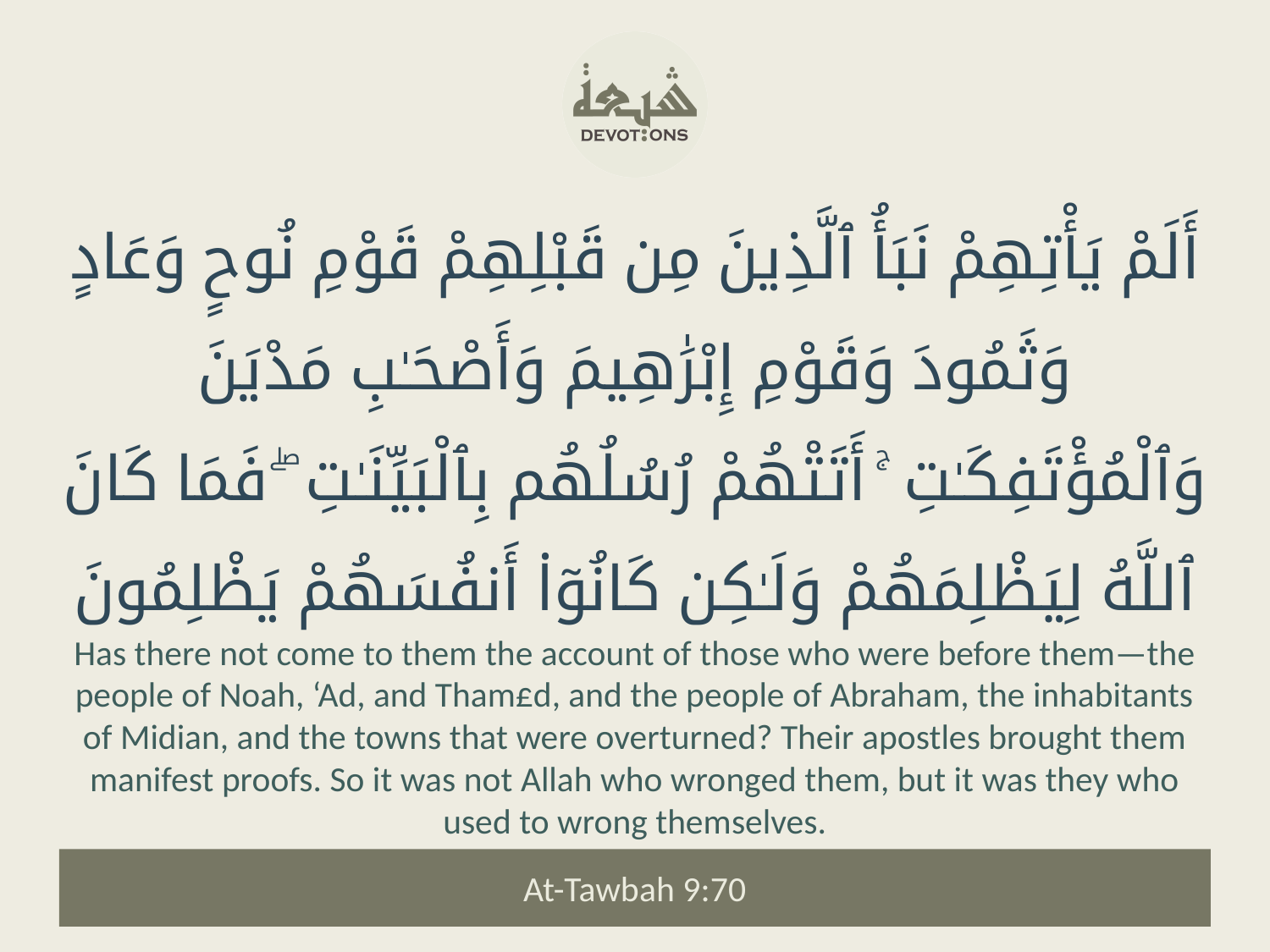

أَلَمْ يَأْتِهِمْ نَبَأُ ٱلَّذِينَ مِن قَبْلِهِمْ قَوْمِ نُوحٍ وَعَادٍ وَثَمُودَ وَقَوْمِ إِبْرَٰهِيمَ وَأَصْحَـٰبِ مَدْيَنَ وَٱلْمُؤْتَفِكَـٰتِ ۚ أَتَتْهُمْ رُسُلُهُم بِٱلْبَيِّنَـٰتِ ۖ فَمَا كَانَ ٱللَّهُ لِيَظْلِمَهُمْ وَلَـٰكِن كَانُوٓا۟ أَنفُسَهُمْ يَظْلِمُونَ
Has there not come to them the account of those who were before them—the people of Noah, ‘Ad, and Tham£d, and the people of Abraham, the inhabitants of Midian, and the towns that were overturned? Their apostles brought them manifest proofs. So it was not Allah who wronged them, but it was they who used to wrong themselves.
At-Tawbah 9:70